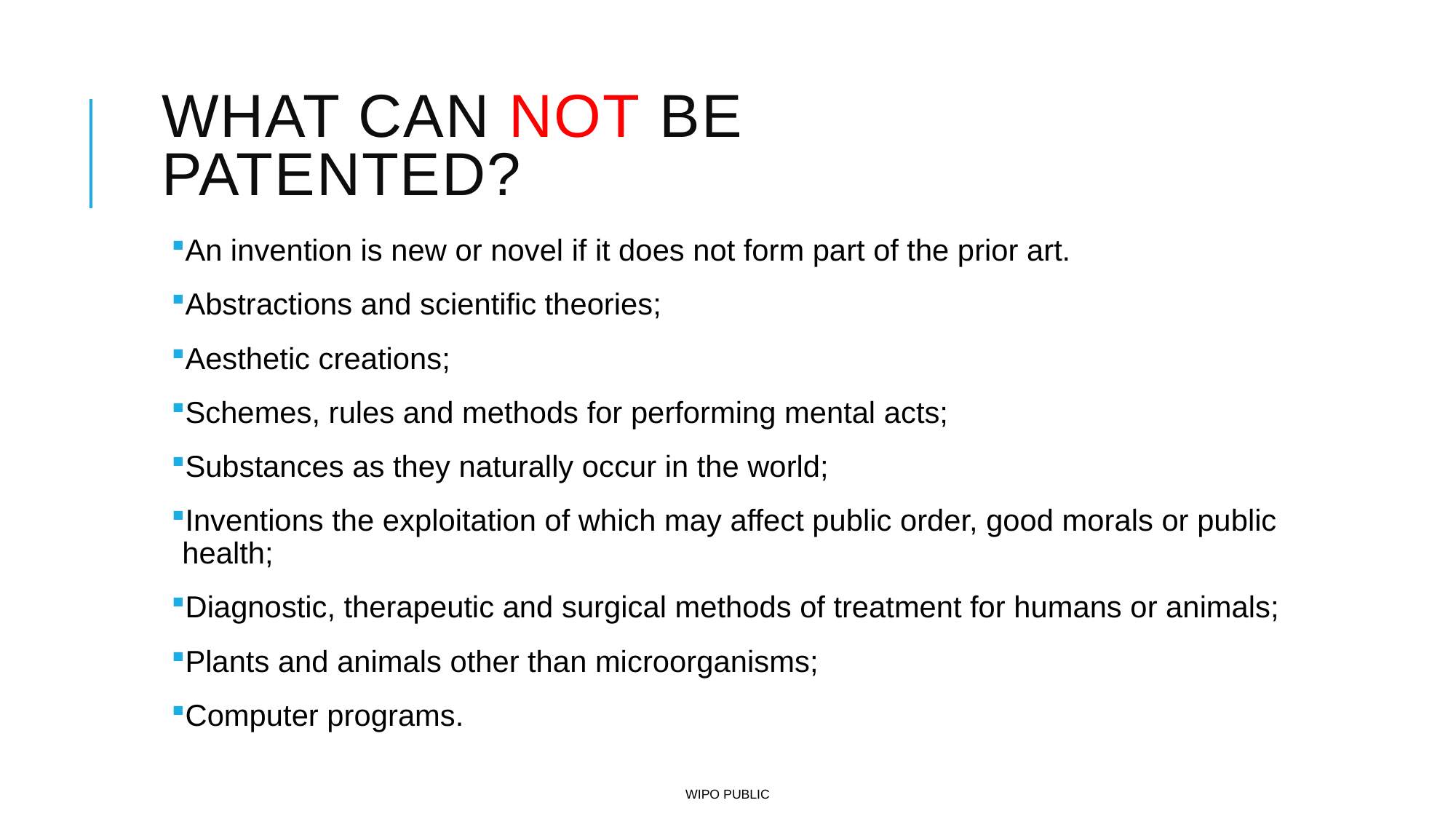

# What can NOT be patented?

An invention is new or novel if it does not form part of the prior art.
Abstractions and scientific theories;
Aesthetic creations;
Schemes, rules and methods for performing mental acts;
Substances as they naturally occur in the world;
Inventions the exploitation of which may affect public order, good morals or public health;
Diagnostic, therapeutic and surgical methods of treatment for humans or animals;
Plants and animals other than microorganisms;
Computer programs.